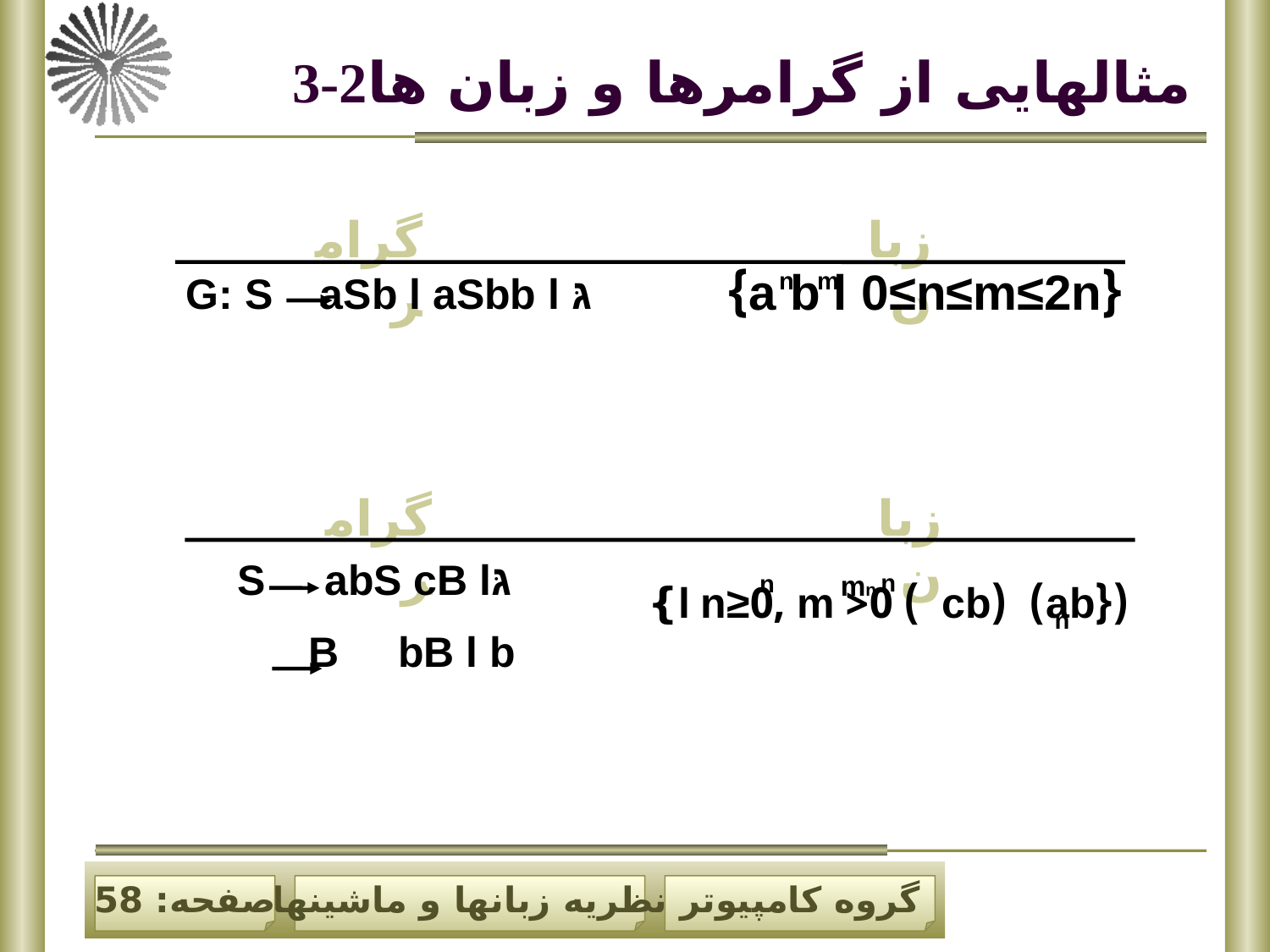

# 3-2مثالهایی از گرامرها و زبان ها
گرامر
زبان

{a b l 0≤n≤m≤2n}
n
m
גּ G: S    aSb l aSbb l

گرامر
زبان

גּS     abS cB l
B     bB l b

n
mn
n
({ab)  (cb  ) l n≥0, m >0}
n